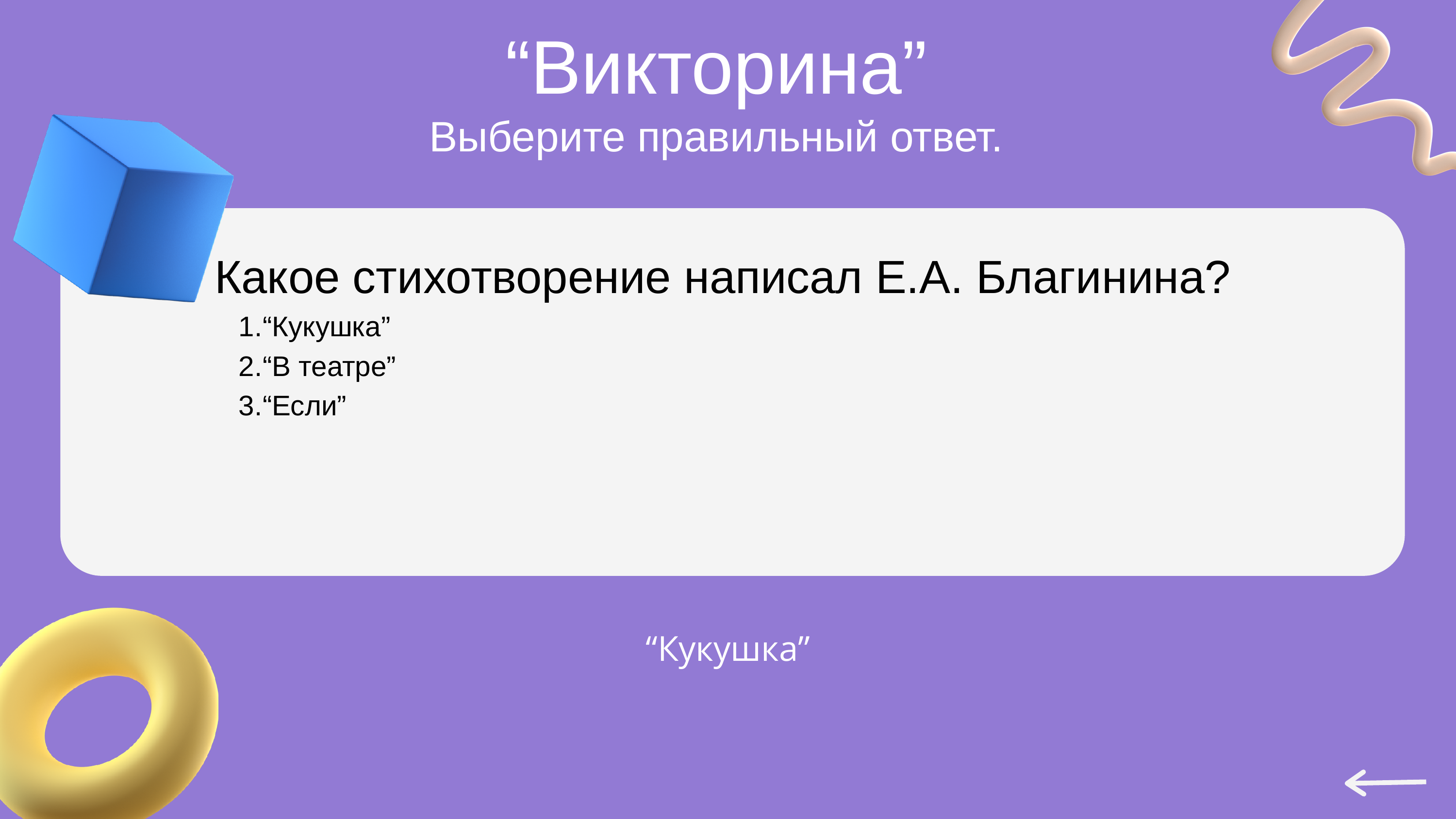

“Викторина”
Выберите правильный ответ.

Какое стихотворение написал Е.А. Благинина?
“Кукушка”
“В театре”
“Если”

“Кукушка”